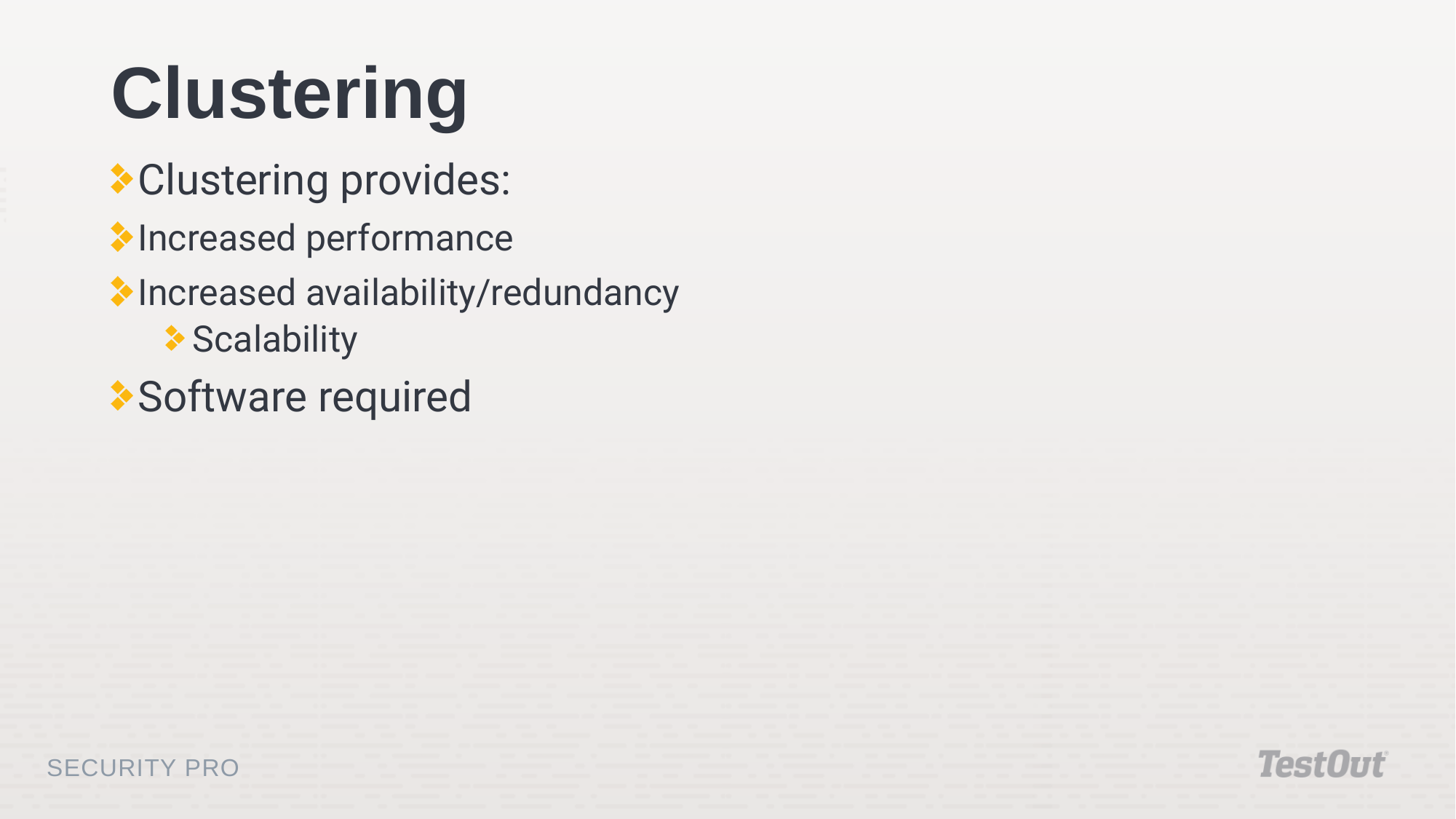

# Clustering
Clustering provides:
Increased performance
Increased availability/redundancy
Scalability
Software required
Security Pro